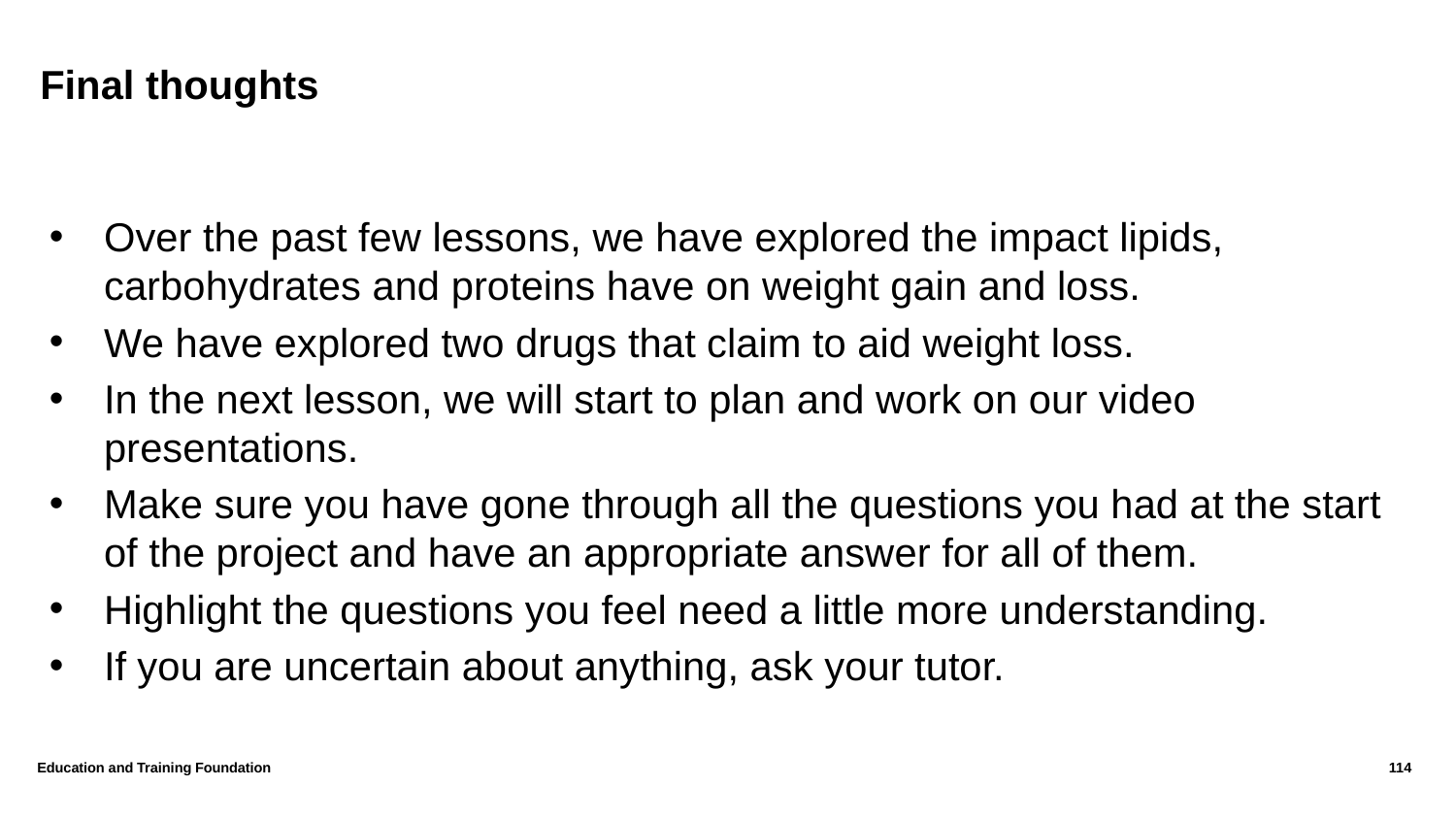

# Final thoughts
Over the past few lessons, we have explored the impact lipids, carbohydrates and proteins have on weight gain and loss.
We have explored two drugs that claim to aid weight loss.
In the next lesson, we will start to plan and work on our video presentations.
Make sure you have gone through all the questions you had at the start of the project and have an appropriate answer for all of them.
Highlight the questions you feel need a little more understanding.
If you are uncertain about anything, ask your tutor.
Education and Training Foundation
114